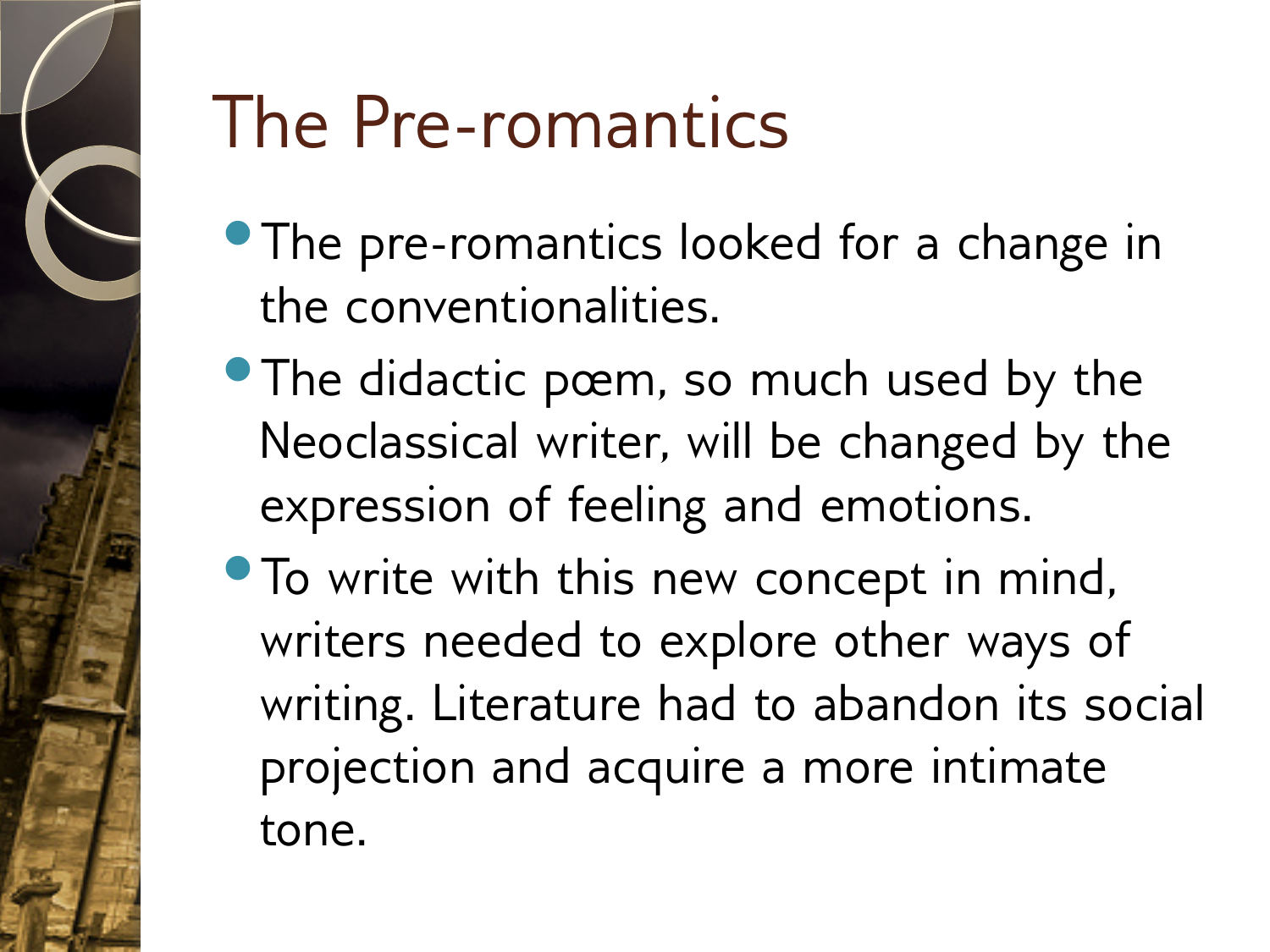

# The Pre-romantics
The pre-romantics looked for a change in the conventionalities.
The didactic poem, so much used by the Neoclassical writer, will be changed by the expression of feeling and emotions.
To write with this new concept in mind, writers needed to explore other ways of writing. Literature had to abandon its social projection and acquire a more intimate tone.